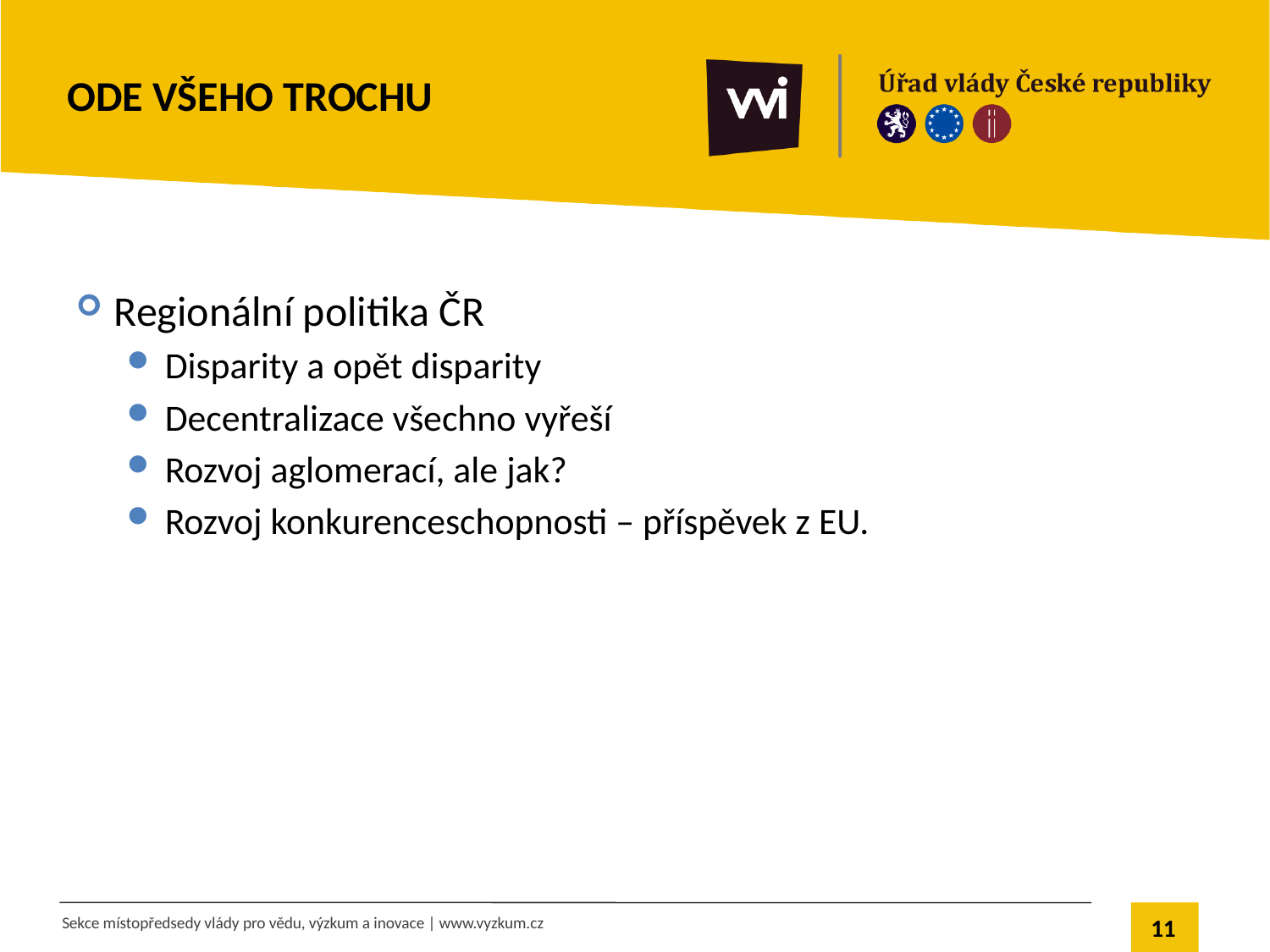

# Ode všeho trochu
Regionální politika ČR
Disparity a opět disparity
Decentralizace všechno vyřeší
Rozvoj aglomerací, ale jak?
Rozvoj konkurenceschopnosti – příspěvek z EU.

11